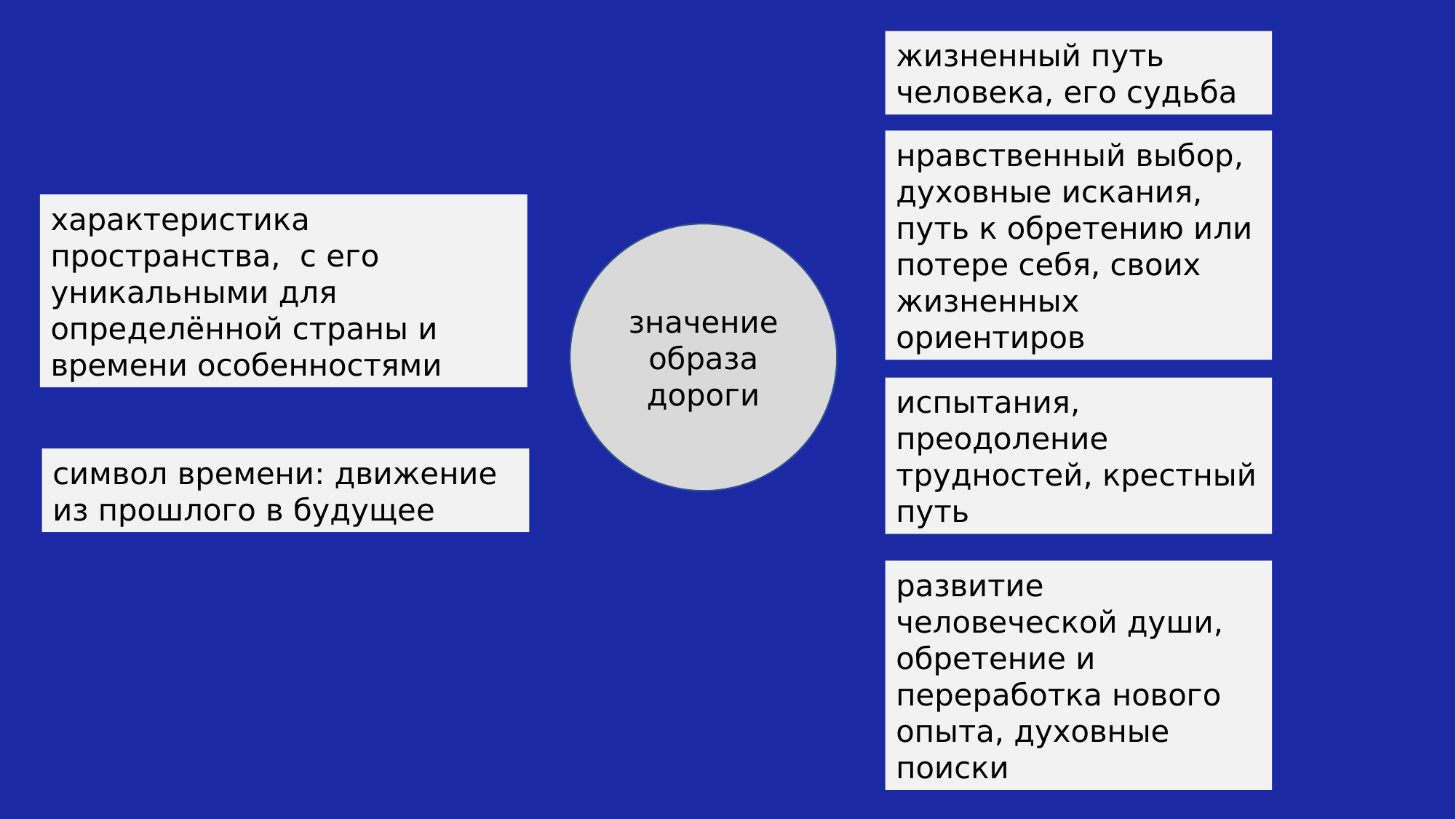

жизненный путь человека, его судьба
нравственный выбор, духовные искания, путь к обретению или потере себя, своих жизненных ориентиров
характеристика  пространства,  с его уникальными для определённой страны и времени особенностями
значение образа дороги
испытания, преодоление трудностей, крестный путь
символ времени: движение из прошлого в будущее
развитие человеческой души, обретение и переработка нового опыта, духовные поиски